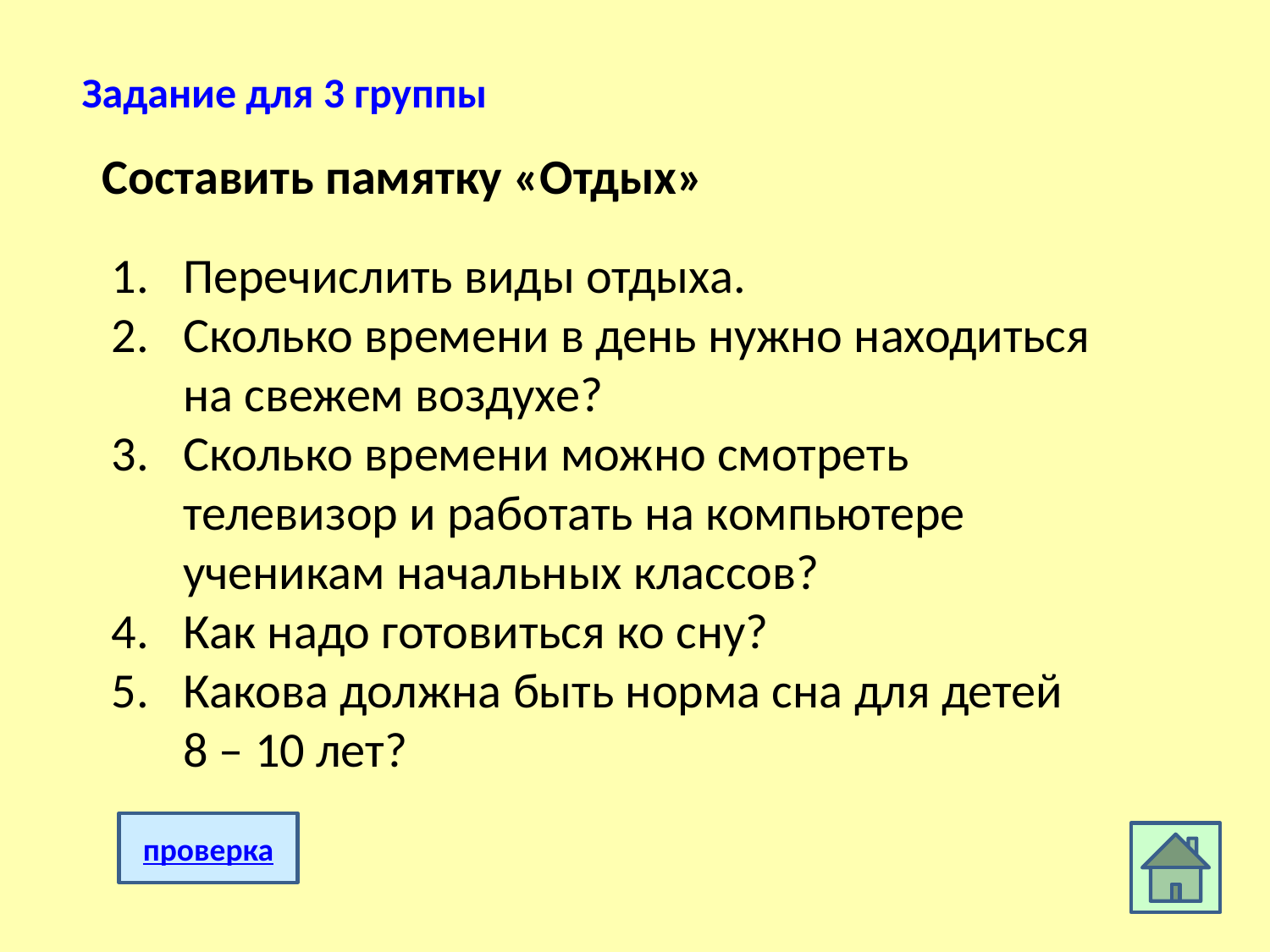

Задание для 3 группы
Составить памятку «Отдых»
Перечислить виды отдыха.
Сколько времени в день нужно находиться на свежем воздухе?
Сколько времени можно смотреть телевизор и работать на компьютере ученикам начальных классов?
Как надо готовиться ко сну?
Какова должна быть норма сна для детей 8 – 10 лет?

проверка